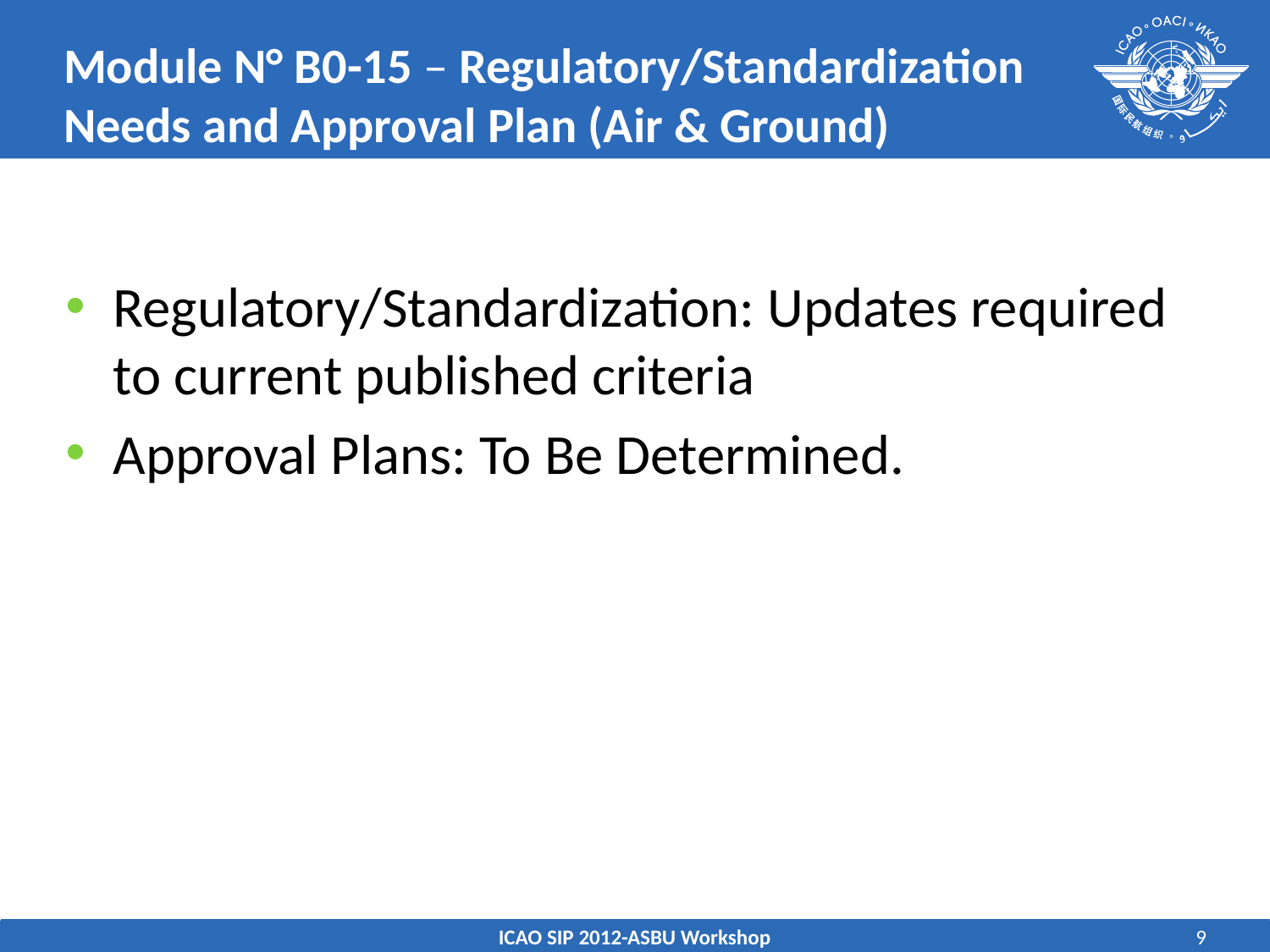

# Module N° B0-15 – Regulatory/Standardization Needs and Approval Plan (Air & Ground)
Regulatory/Standardization: Updates required to current published criteria
Approval Plans: To Be Determined.
ICAO SIP 2012-ASBU Workshop
9